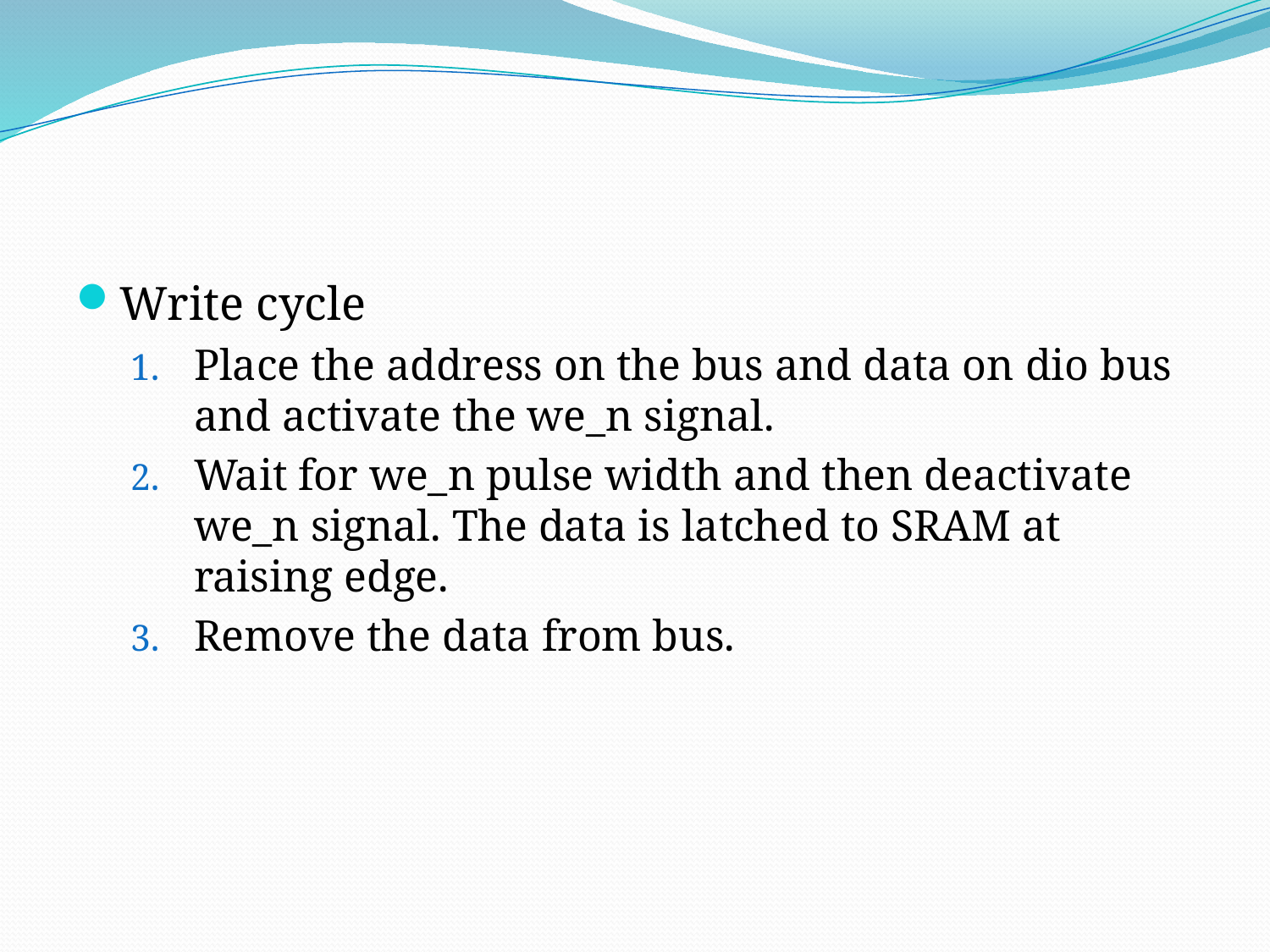

Write cycle
Place the address on the bus and data on dio bus and activate the we_n signal.
Wait for we_n pulse width and then deactivate we_n signal. The data is latched to SRAM at raising edge.
Remove the data from bus.